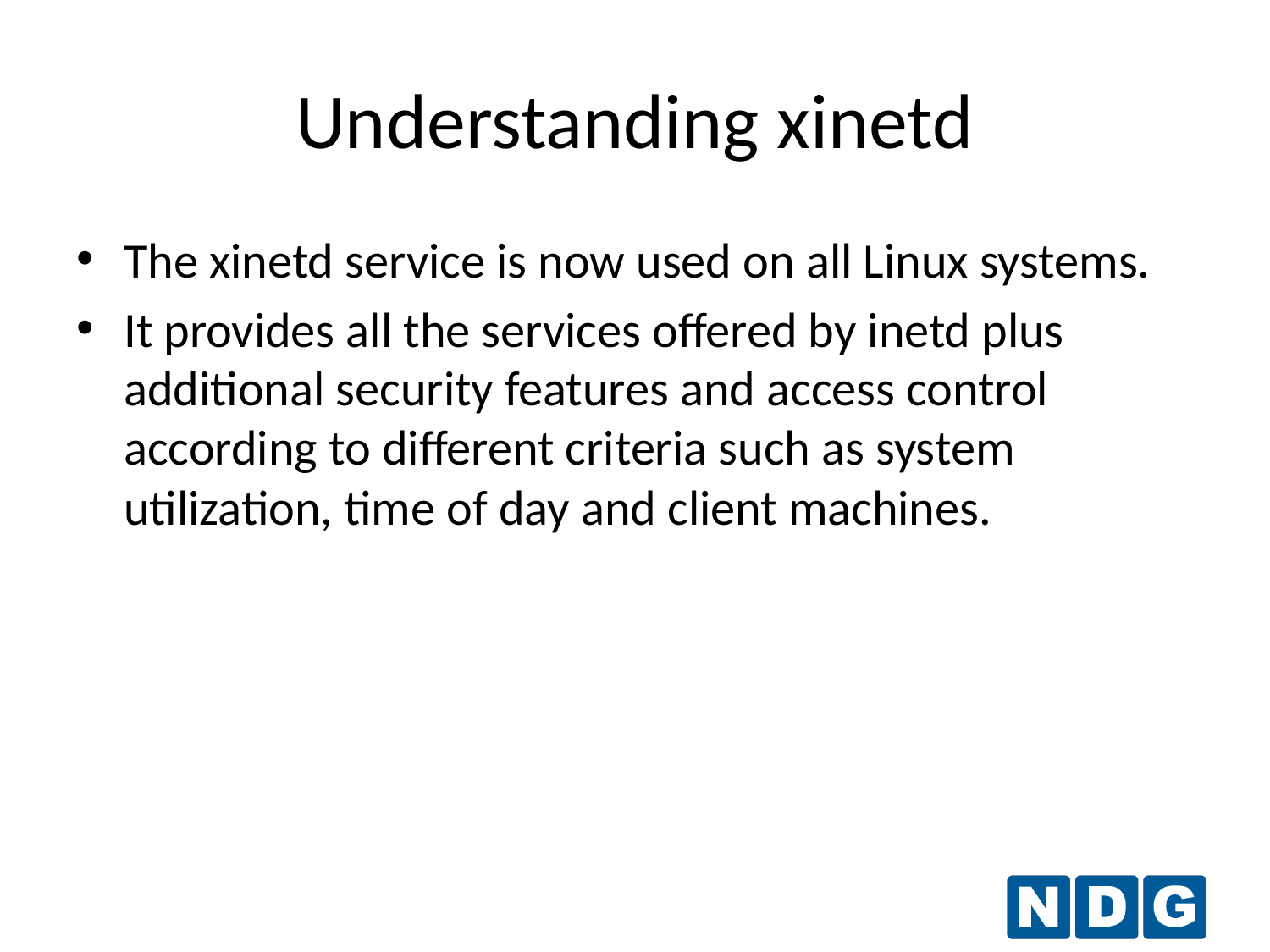

# Understanding xinetd
The xinetd service is now used on all Linux systems.
It provides all the services offered by inetd plus additional security features and access control according to different criteria such as system utilization, time of day and client machines.